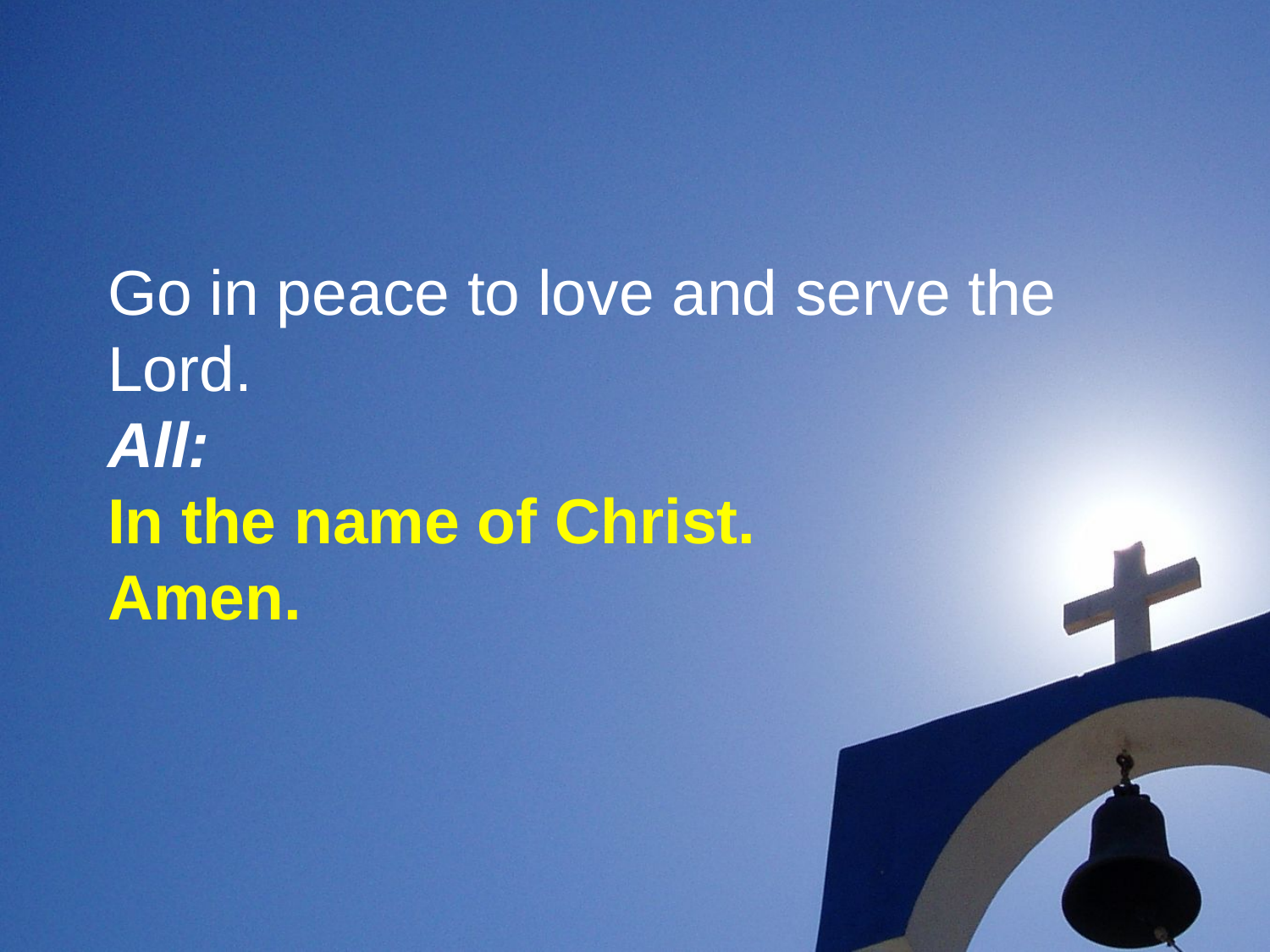

Go in peace to love and serve the Lord.
All:
In the name of Christ.
Amen.